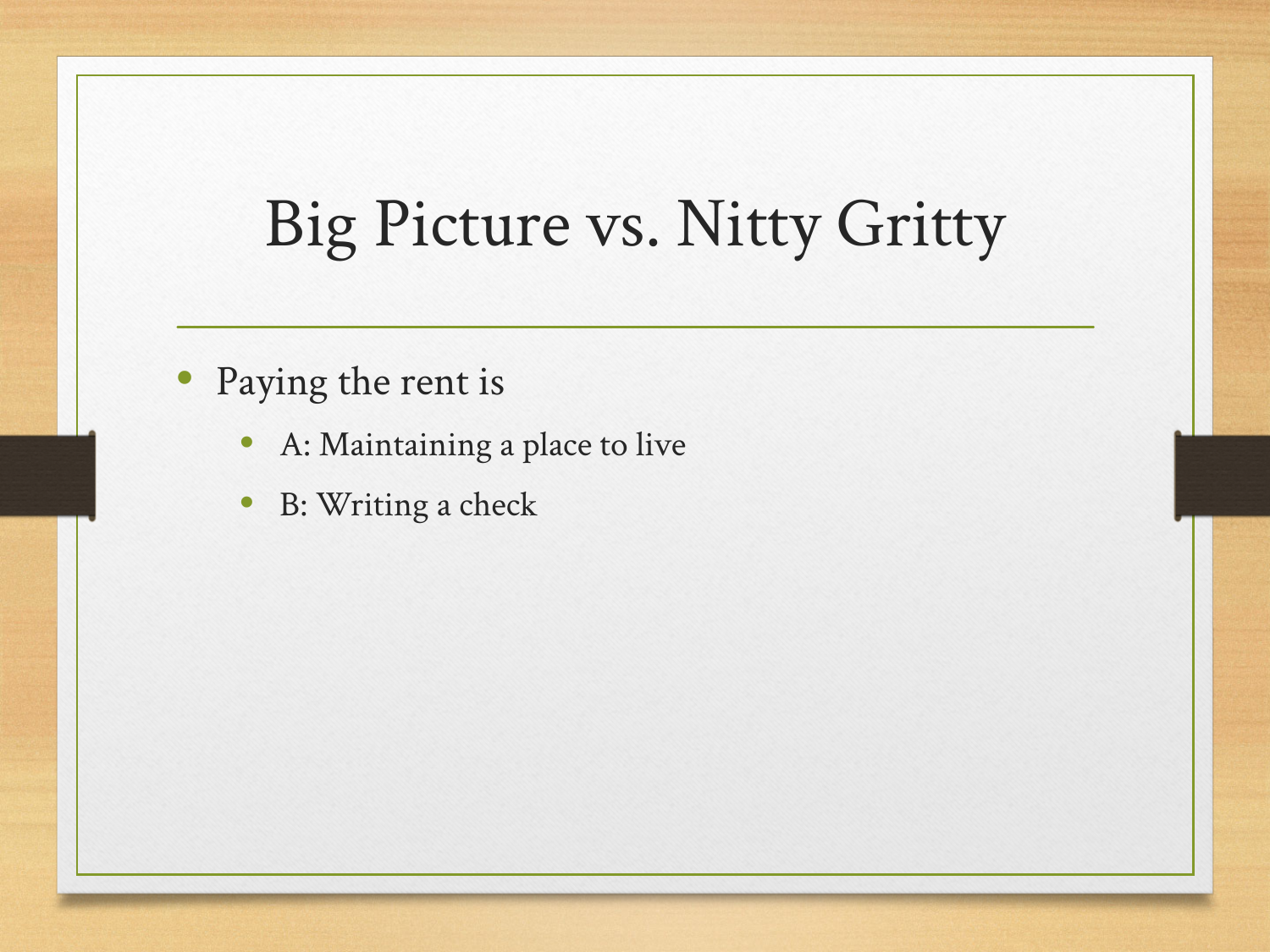

# Big Picture vs. Nitty Gritty
Paying the rent is
A: Maintaining a place to live
B: Writing a check